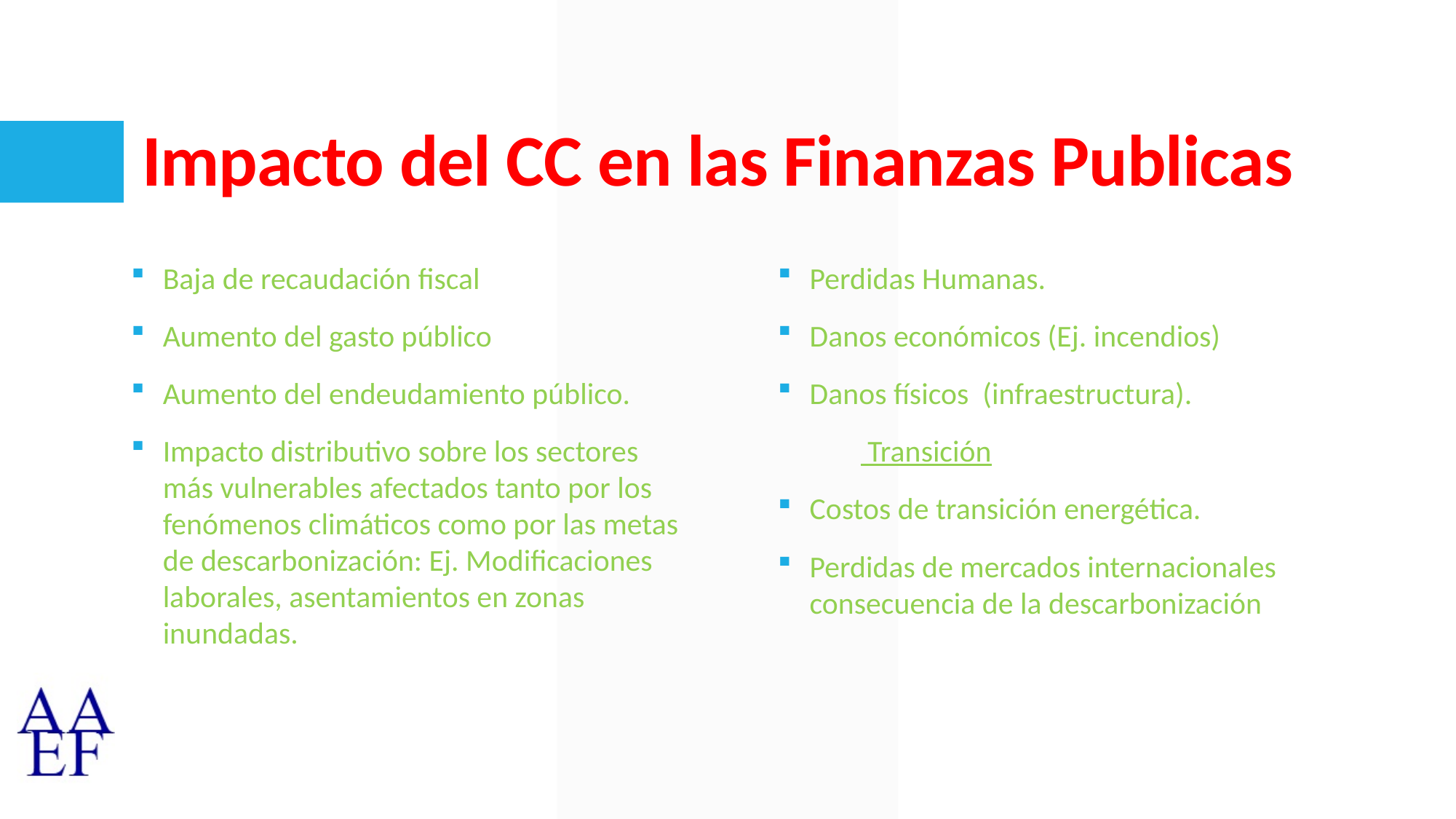

# Impacto del CC en las Finanzas Publicas
Baja de recaudación fiscal
Aumento del gasto público
Aumento del endeudamiento público.
Impacto distributivo sobre los sectores más vulnerables afectados tanto por los fenómenos climáticos como por las metas de descarbonización: Ej. Modificaciones laborales, asentamientos en zonas inundadas.

Perdidas Humanas.
Danos económicos (Ej. incendios)
Danos físicos  (infraestructura).
             Transición
Costos de transición energética.
Perdidas de mercados internacionales consecuencia de la descarbonización